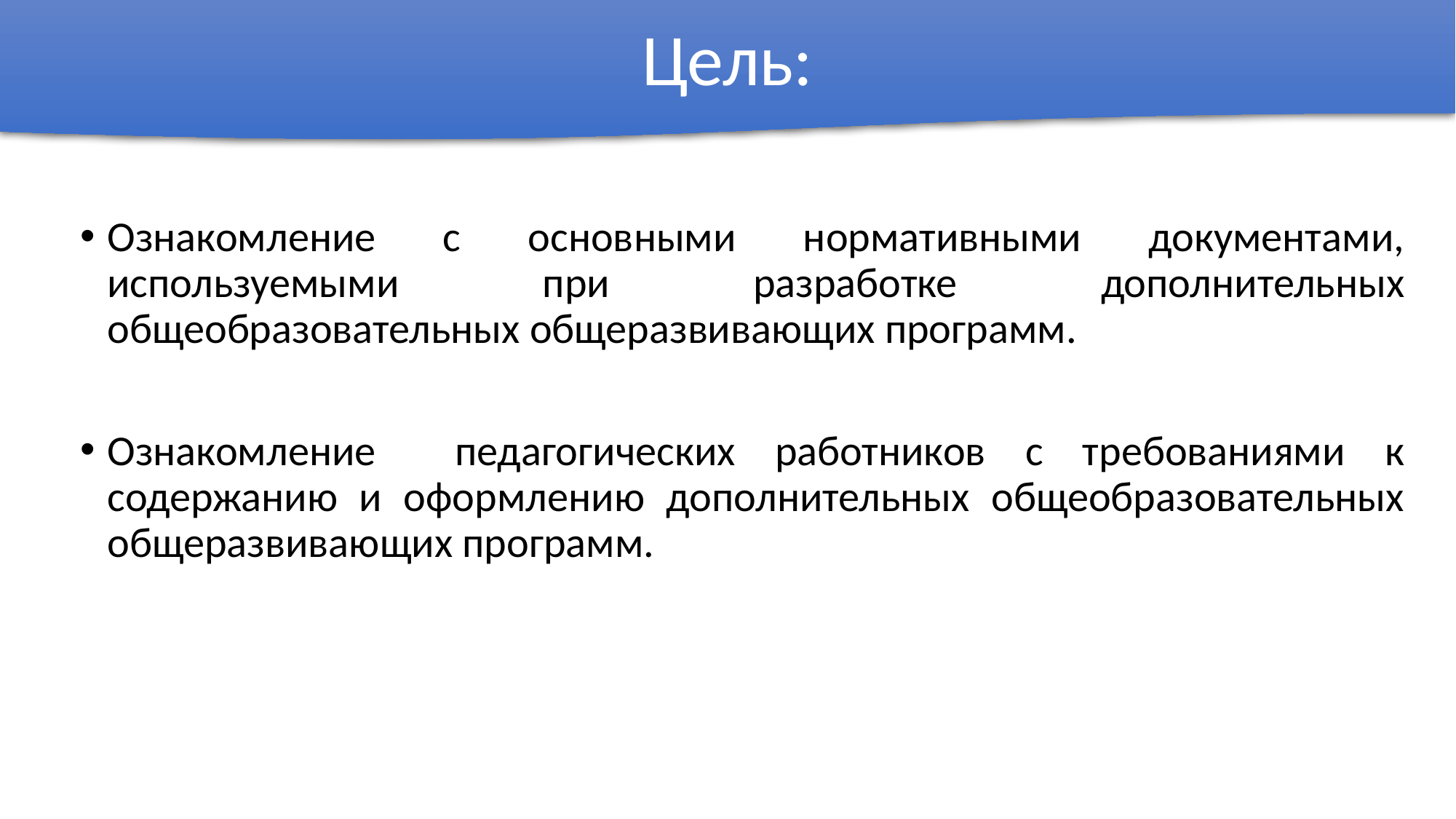

Цель:
Ознакомление с основными нормативными документами, используемыми при разработке дополнительных общеобразовательных общеразвивающих программ.

Ознакомление  педагогических работников с требованиями к содержанию и оформлению дополнительных общеобразовательных общеразвивающих программ.